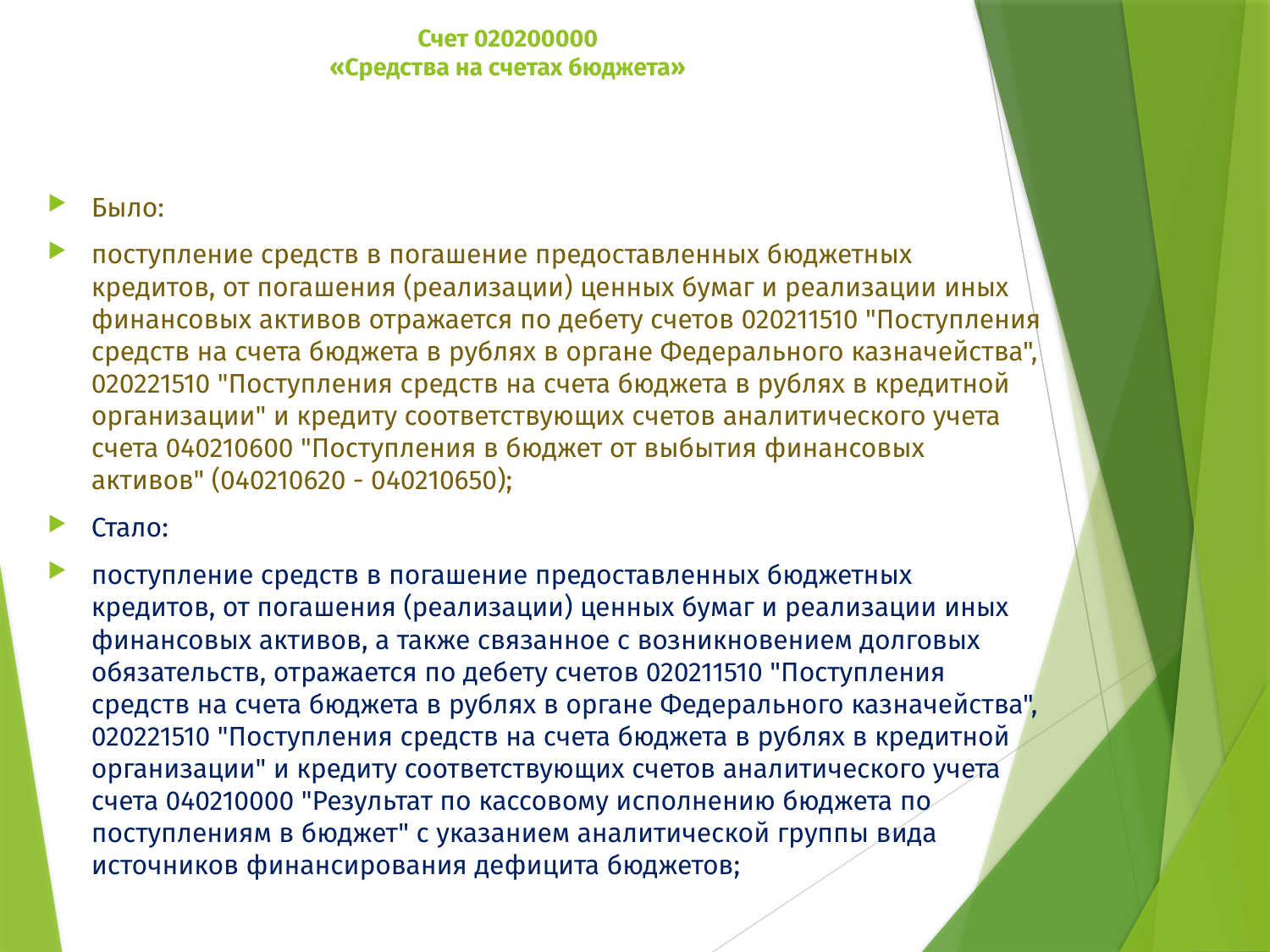

# Счет 020200000 «Средства на счетах бюджета»

Было:
поступление средств в погашение предоставленных бюджетных кредитов, от погашения (реализации) ценных бумаг и реализации иных финансовых активов отражается по дебету счетов 020211510 "Поступления средств на счета бюджета в рублях в органе Федерального казначейства", 020221510 "Поступления средств на счета бюджета в рублях в кредитной организации" и кредиту соответствующих счетов аналитического учета счета 040210600 "Поступления в бюджет от выбытия финансовых активов" (040210620 - 040210650);
Стало:
поступление средств в погашение предоставленных бюджетных кредитов, от погашения (реализации) ценных бумаг и реализации иных финансовых активов, а также связанное с возникновением долговых обязательств, отражается по дебету счетов 020211510 "Поступления средств на счета бюджета в рублях в органе Федерального казначейства", 020221510 "Поступления средств на счета бюджета в рублях в кредитной организации" и кредиту соответствующих счетов аналитического учета счета 040210000 "Результат по кассовому исполнению бюджета по поступлениям в бюджет" с указанием аналитической группы вида источников финансирования дефицита бюджетов;